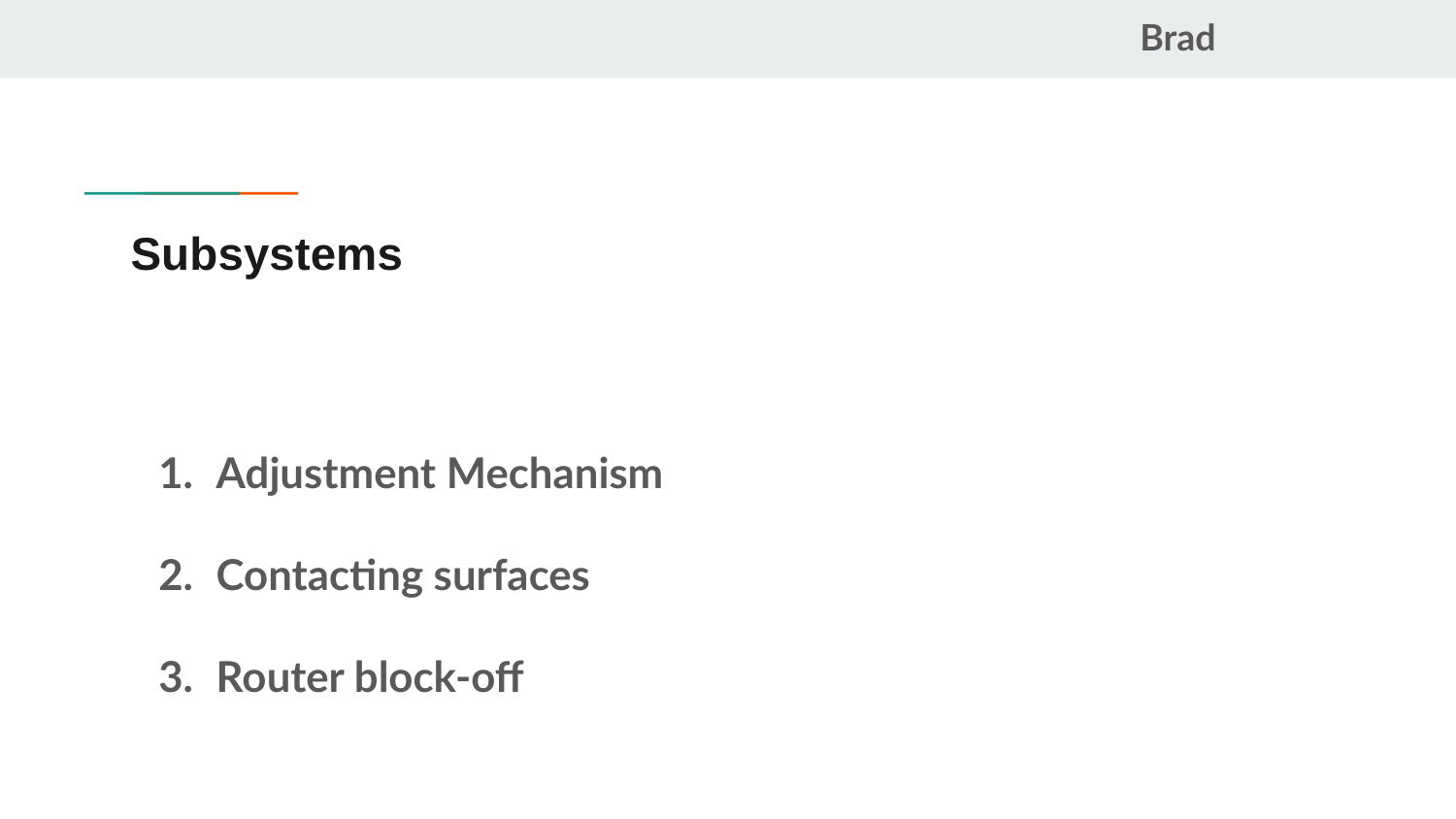

Brad
# Subsystems
Adjustment Mechanism
Contacting surfaces
Router block-off